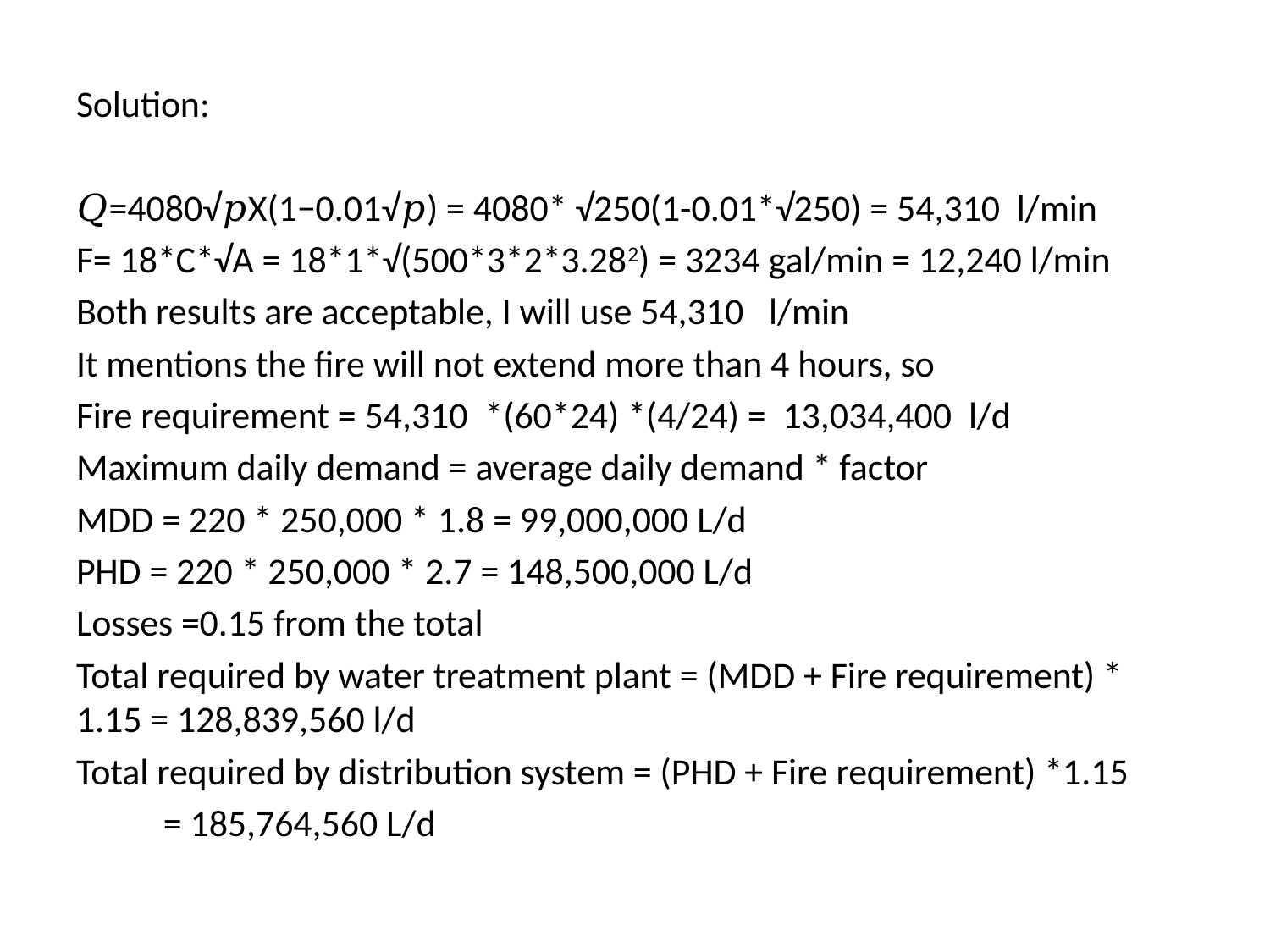

Solution:

𝑄=4080√𝑝X(1−0.01√𝑝) = 4080* √250(1-0.01*√250) = 54,310  l/min
F= 18*C*√A = 18*1*√(500*3*2*3.282) = 3234 gal/min = 12,240 l/min
Both results are acceptable, I will use 54,310   l/min
It mentions the fire will not extend more than 4 hours, so
Fire requirement = 54,310  *(60*24) *(4/24) =  13,034,400  l/d
Maximum daily demand = average daily demand * factor
MDD = 220 * 250,000 * 1.8 = 99,000,000 L/d
PHD = 220 * 250,000 * 2.7 = 148,500,000 L/d
Losses =0.15 from the total
Total required by water treatment plant = (MDD + Fire requirement) * 1.15 = 128,839,560 l/d
Total required by distribution system = (PHD + Fire requirement) *1.15
					 = 185,764,560 L/d